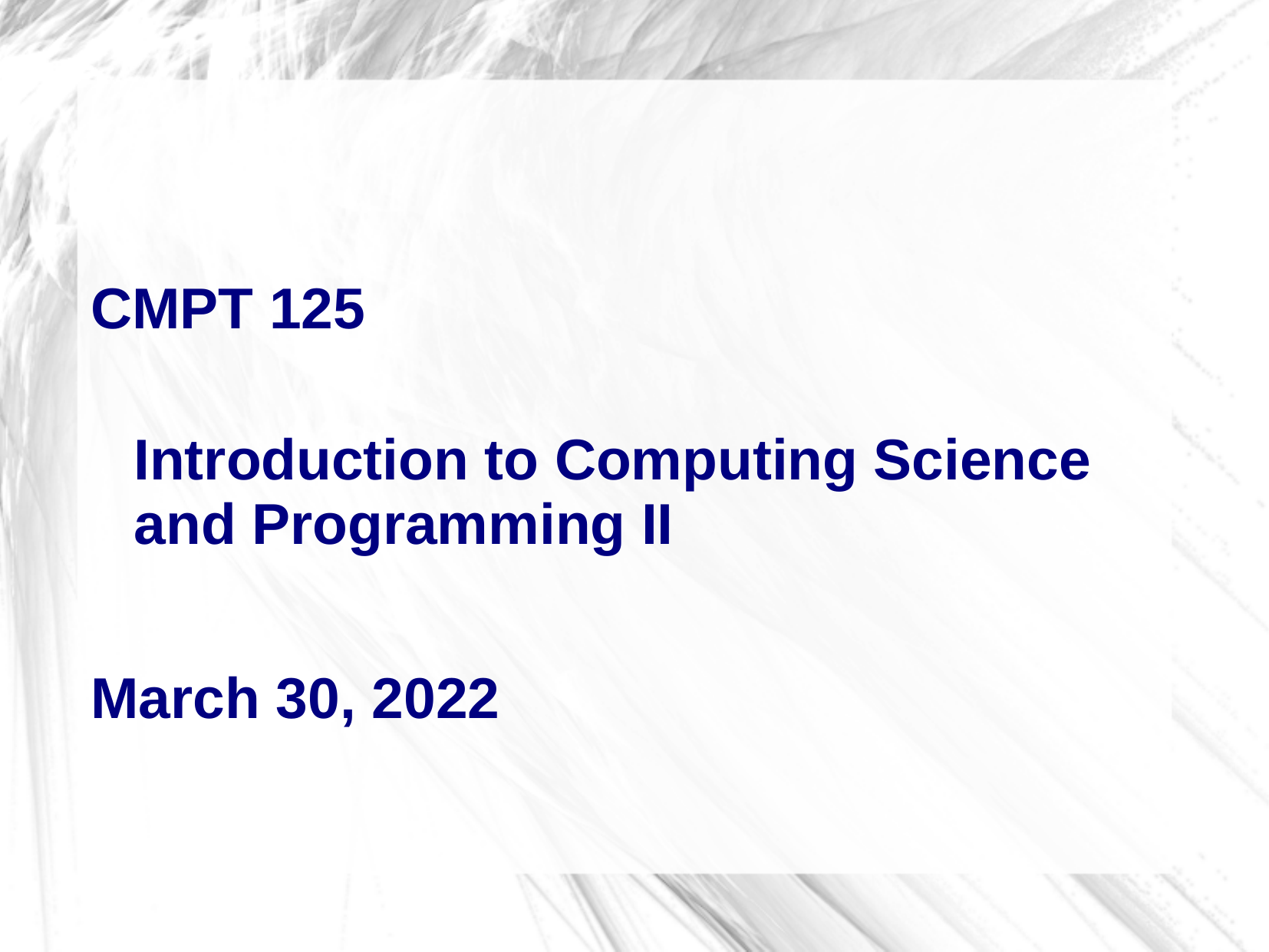

# CMPT 125
Introduction to Computing Science
and Programming II

March 30, 2022